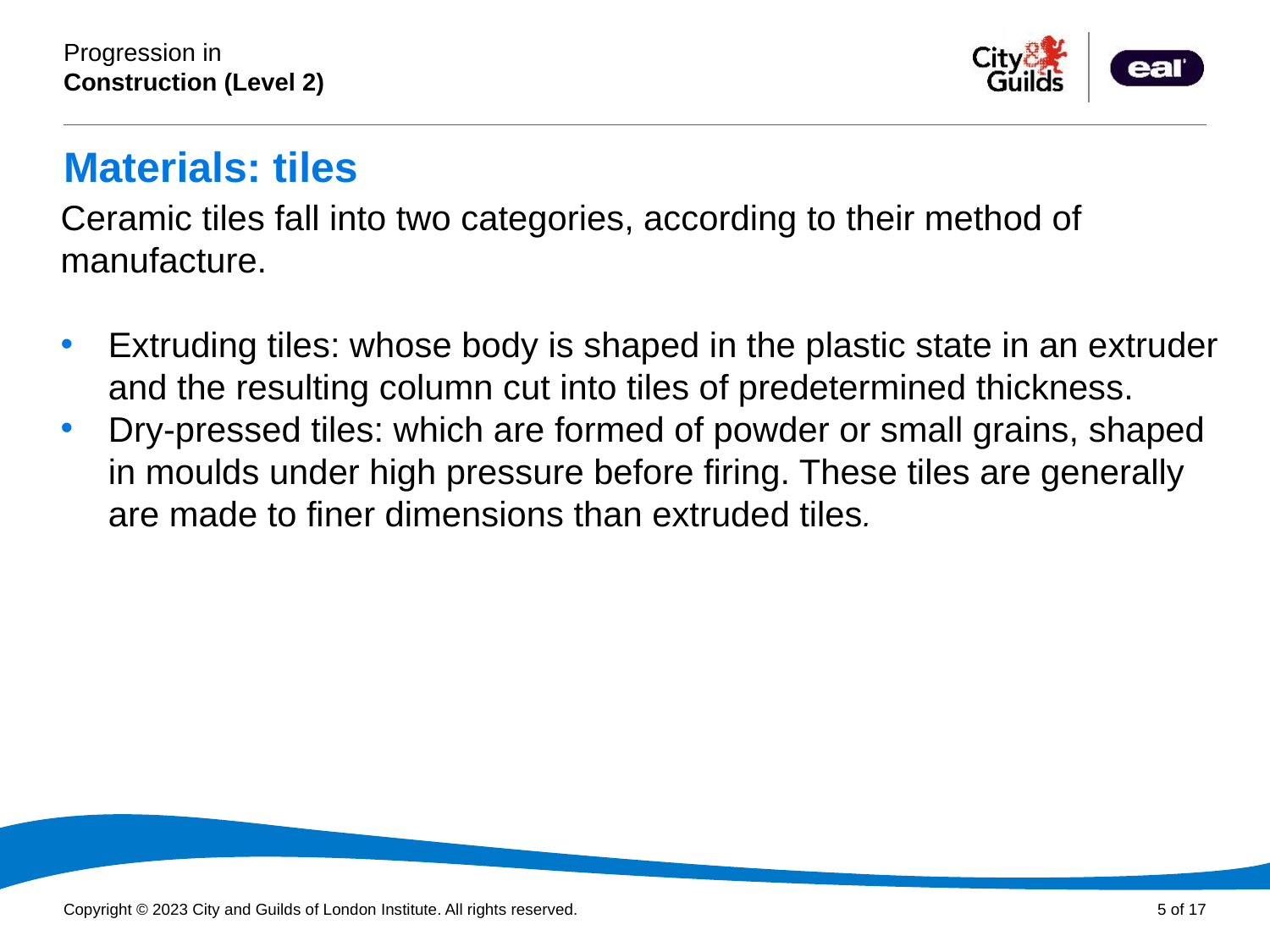

# Materials: tiles
Ceramic tiles fall into two categories, according to their method of manufacture.

Extruding tiles: whose body is shaped in the plastic state in an extruder and the resulting column cut into tiles of predetermined thickness.
Dry-pressed tiles: which are formed of powder or small grains, shaped in moulds under high pressure before firing. These tiles are generally are made to finer dimensions than extruded tiles.